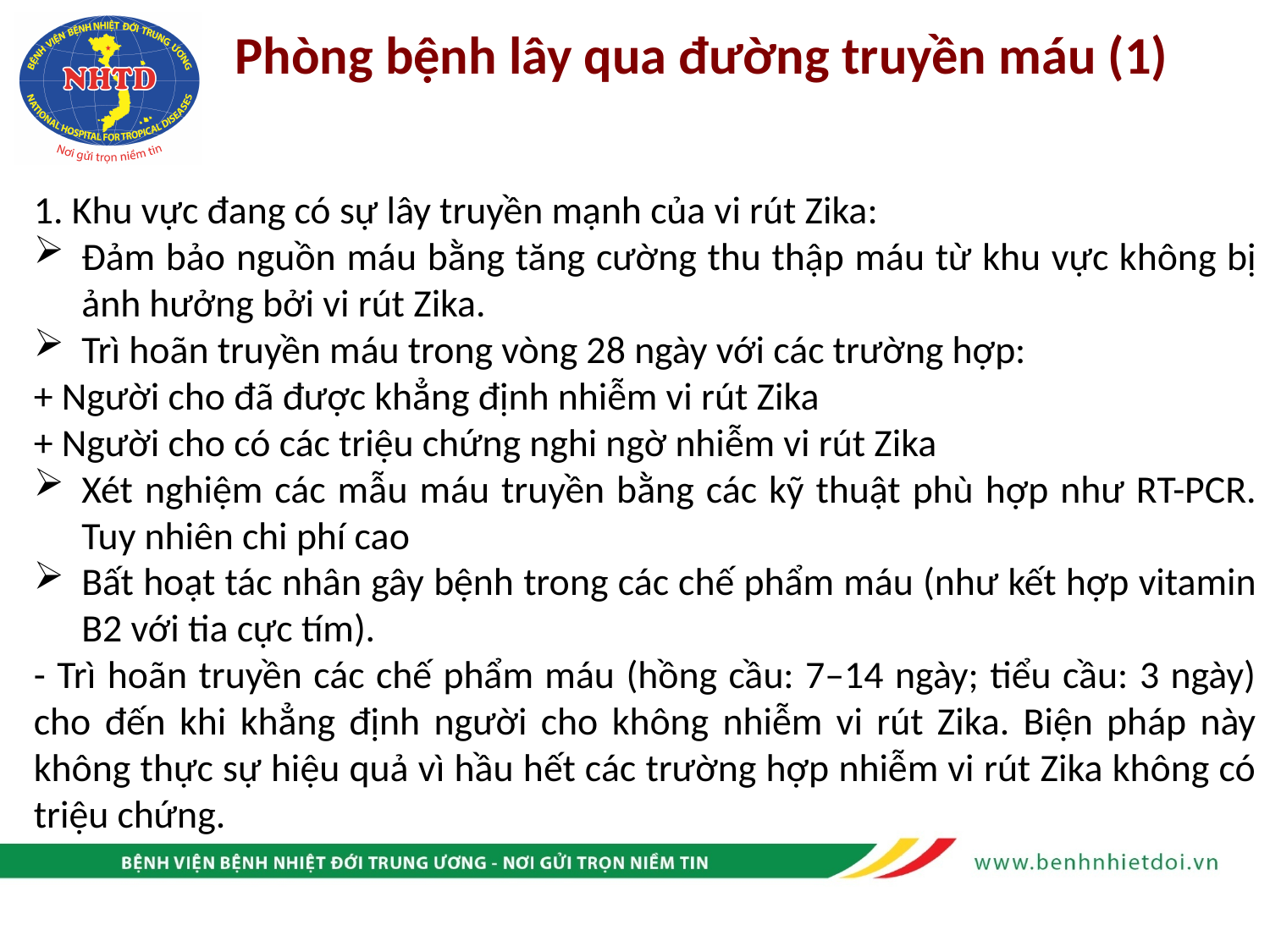

# Phòng bệnh lây qua đường truyền máu (1)
1. Khu vực đang có sự lây truyền mạnh của vi rút Zika:
Đảm bảo nguồn máu bằng tăng cường thu thập máu từ khu vực không bị ảnh hưởng bởi vi rút Zika.
Trì hoãn truyền máu trong vòng 28 ngày với các trường hợp:
+ Người cho đã được khẳng định nhiễm vi rút Zika
+ Người cho có các triệu chứng nghi ngờ nhiễm vi rút Zika
Xét nghiệm các mẫu máu truyền bằng các kỹ thuật phù hợp như RT-PCR. Tuy nhiên chi phí cao
Bất hoạt tác nhân gây bệnh trong các chế phẩm máu (như kết hợp vitamin B2 với tia cực tím).
- Trì hoãn truyền các chế phẩm máu (hồng cầu: 7–14 ngày; tiểu cầu: 3 ngày) cho đến khi khẳng định người cho không nhiễm vi rút Zika. Biện pháp này không thực sự hiệu quả vì hầu hết các trường hợp nhiễm vi rút Zika không có triệu chứng.